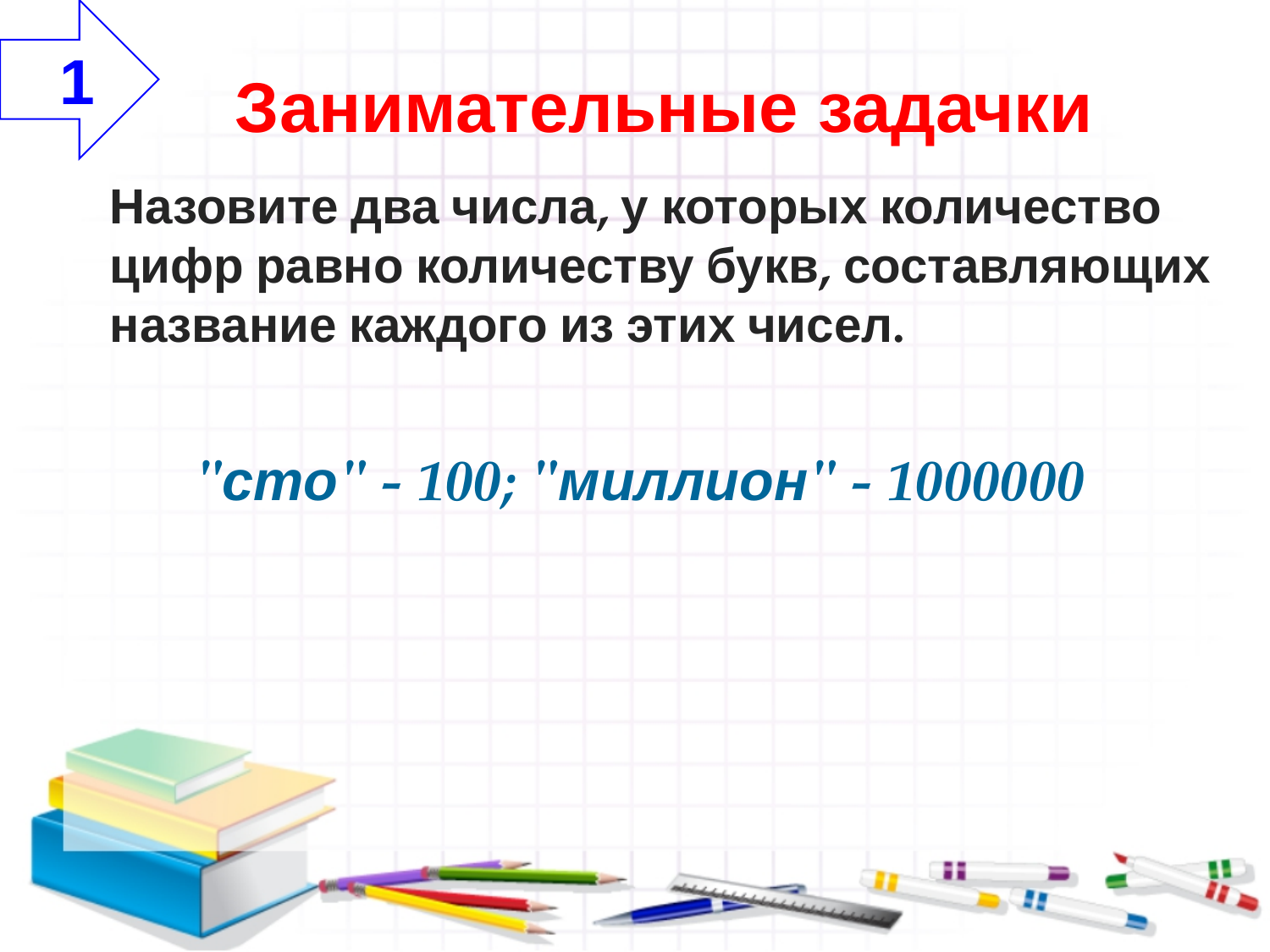

1
Занимательные задачки
Назовите два числа, у которых количество цифр равно количеству букв, составляющих название каждого из этих чисел.
"сто" - 100; "миллион" - 1000000